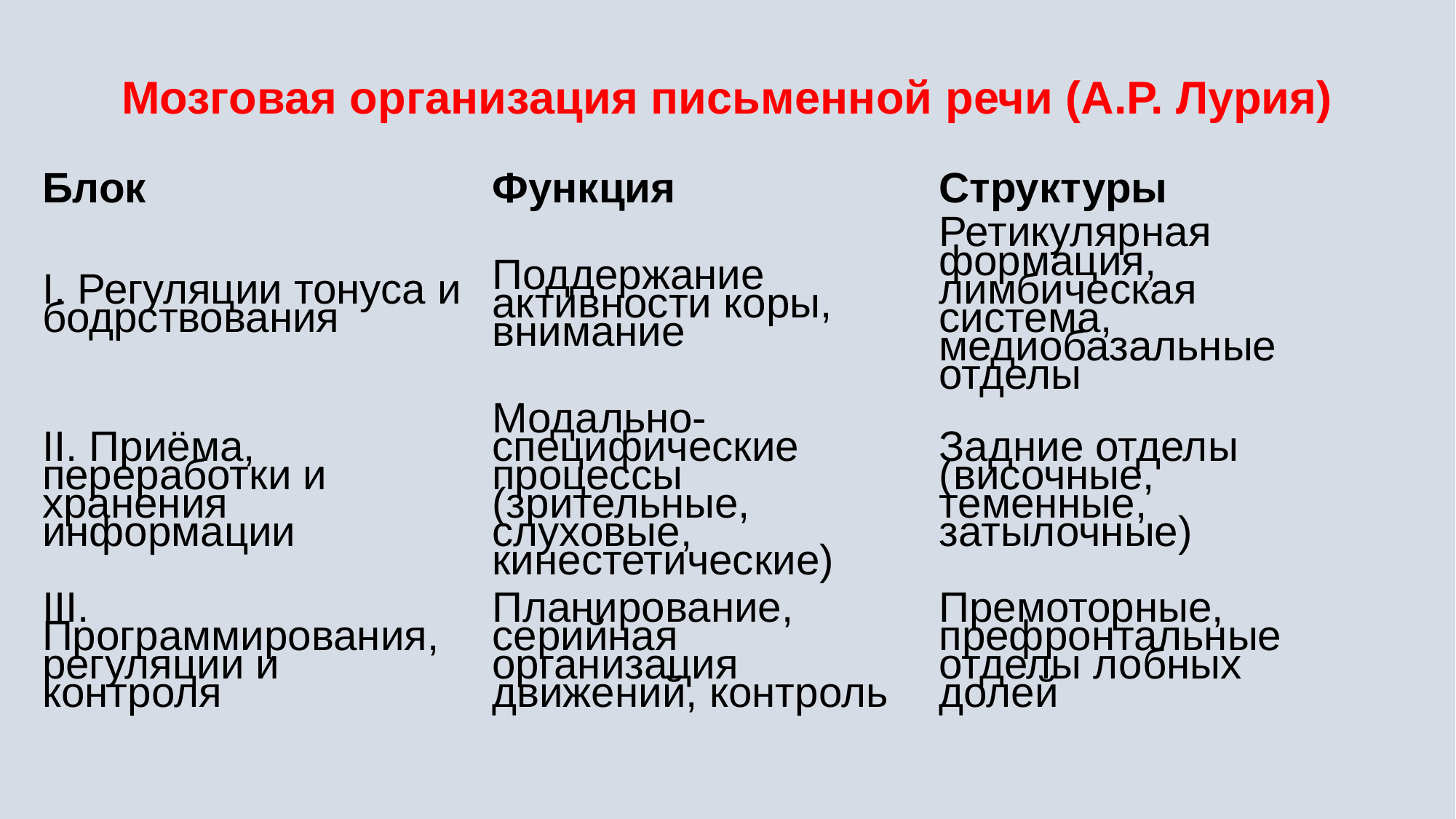

# Мозговая организация письменной речи (А.Р. Лурия)
| Блок | Функция | Структуры |
| --- | --- | --- |
| I. Регуляции тонуса и бодрствования | Поддержание активности коры, внимание | Ретикулярная формация, лимбическая система, медиобазальные отделы |
| II. Приёма, переработки и хранения информации | Модально-специфические процессы (зрительные, слуховые, кинестетические) | Задние отделы (височные, теменные, затылочные) |
| III. Программирования, регуляции и контроля | Планирование, серийная организация движений, контроль | Премоторные, префронтальные отделы лобных долей |